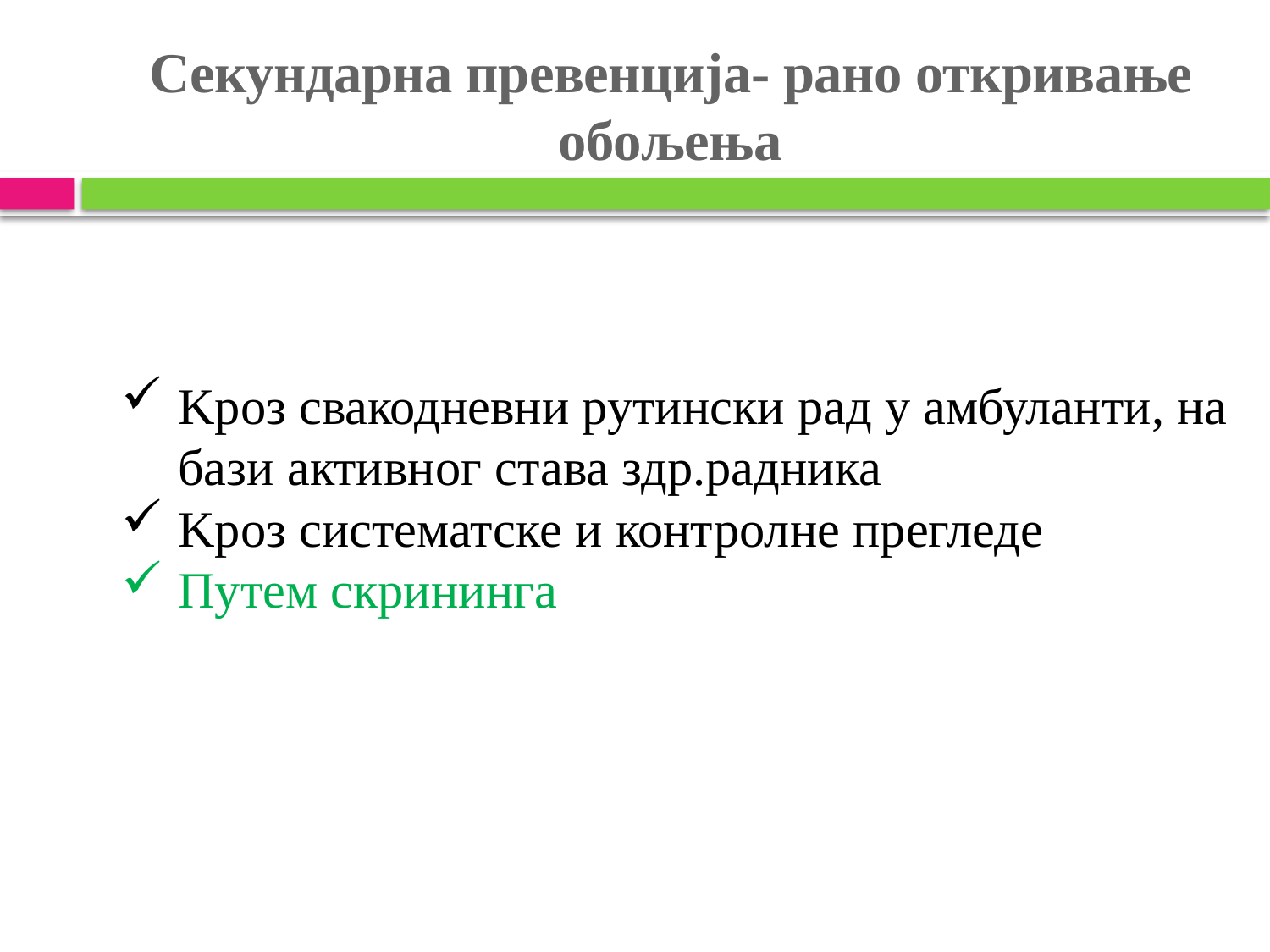

Секундарна превенција- рано откривање обољења
Kроз свакодневни рутински рад у амбуланти, на бази активног става здр.радника
Kроз систематске и контролне прегледе
Путем скрининга